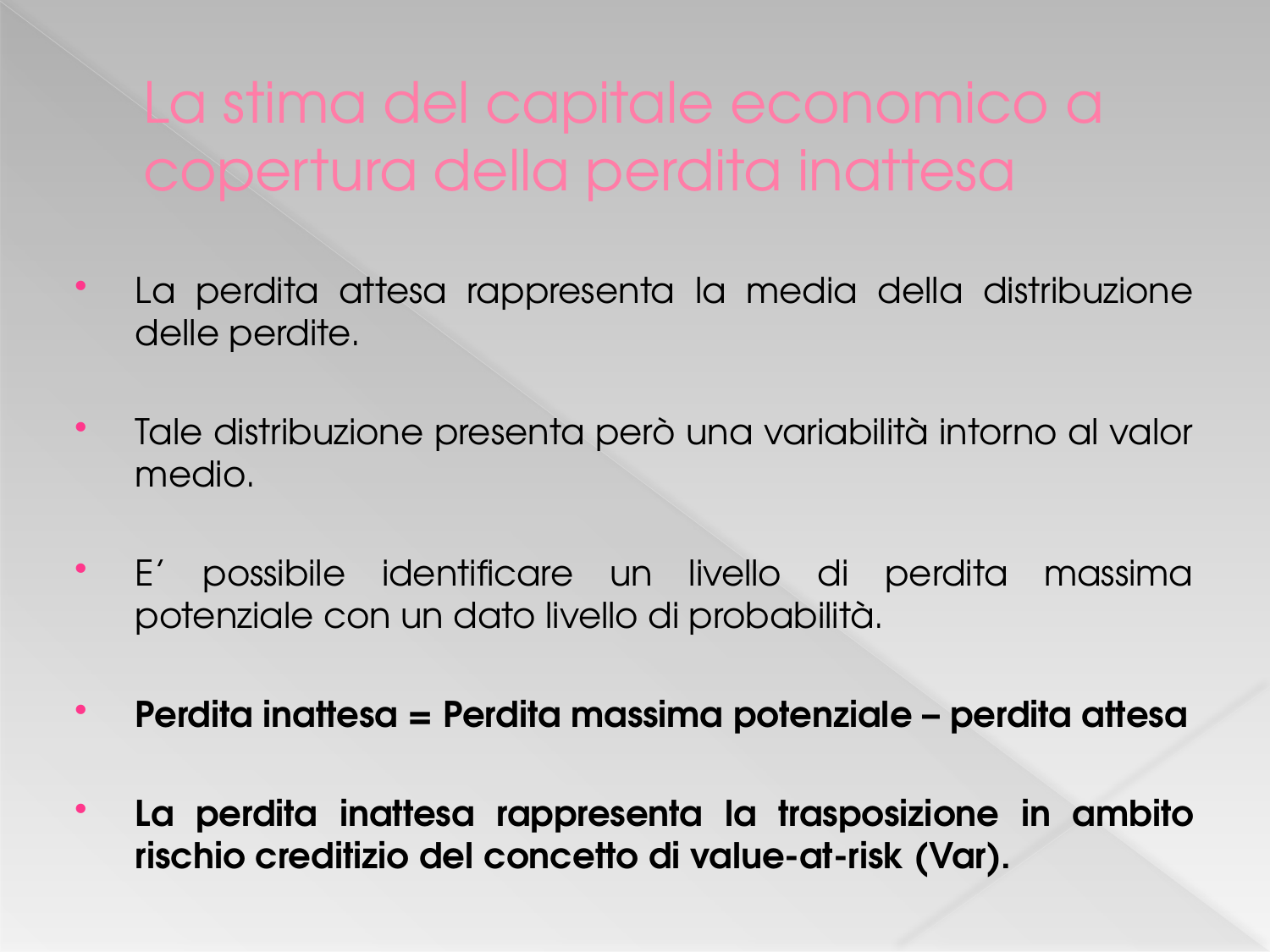

# La stima del capitale economico a copertura della perdita inattesa
La perdita attesa rappresenta la media della distribuzione delle perdite.

Tale distribuzione presenta però una variabilità intorno al valor medio.

E’ possibile identificare un livello di perdita massima potenziale con un dato livello di probabilità.

Perdita inattesa = Perdita massima potenziale – perdita attesa

La perdita inattesa rappresenta la trasposizione in ambito rischio creditizio del concetto di value-at-risk (Var).